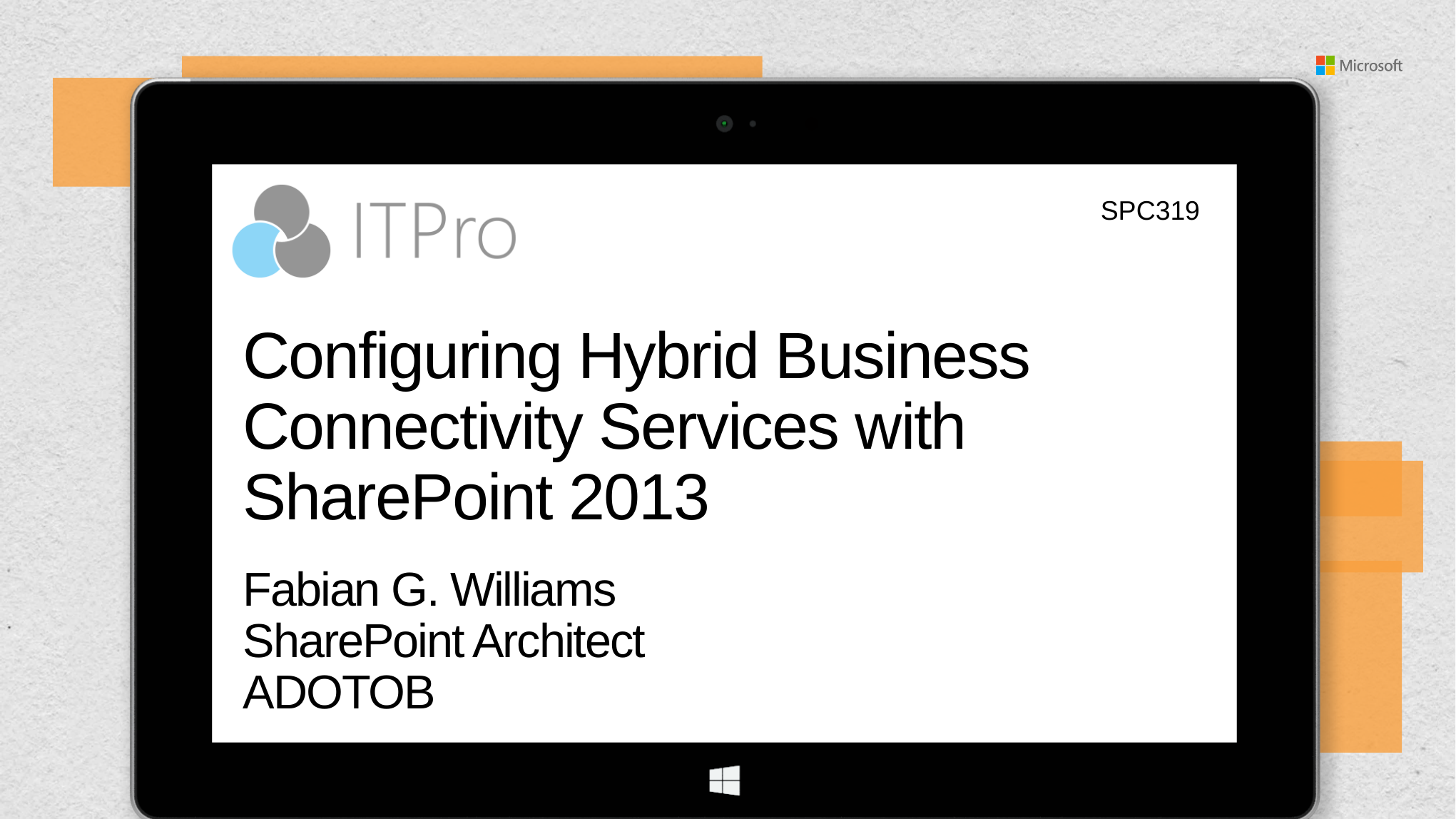

SPC319
# Configuring Hybrid Business Connectivity Services with SharePoint 2013
Fabian G. Williams
SharePoint Architect
ADOTOB